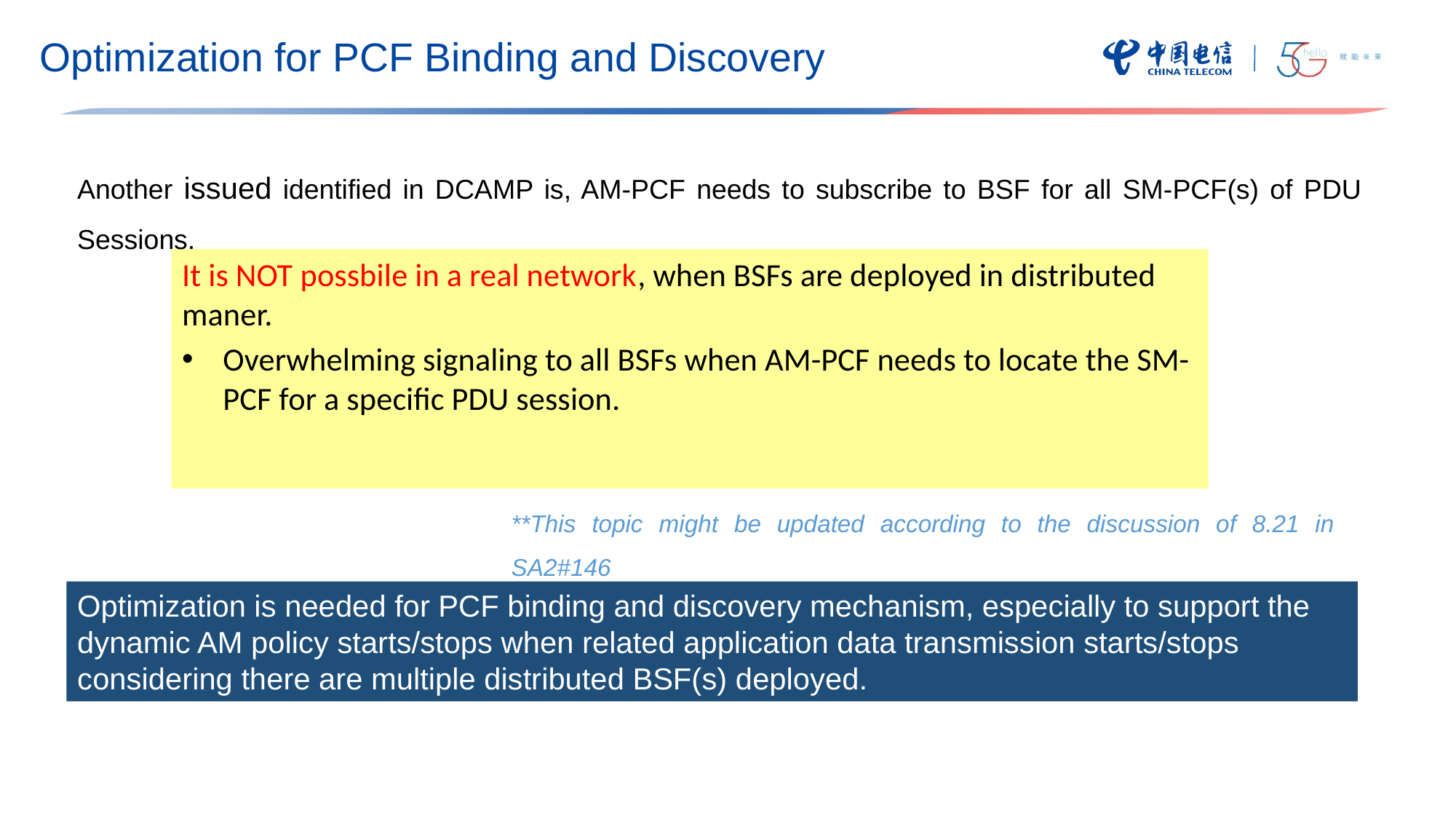

Optimization for PCF Binding and Discovery
Another issued identified in DCAMP is, AM-PCF needs to subscribe to BSF for all SM-PCF(s) of PDU Sessions.
It is NOT possbile in a real network, when BSFs are deployed in distributed maner.
Overwhelming signaling to all BSFs when AM-PCF needs to locate the SM-PCF for a specific PDU session.
**This topic might be updated according to the discussion of 8.21 in SA2#146
Optimization is needed for PCF binding and discovery mechanism, especially to support the dynamic AM policy starts/stops when related application data transmission starts/stops considering there are multiple distributed BSF(s) deployed.